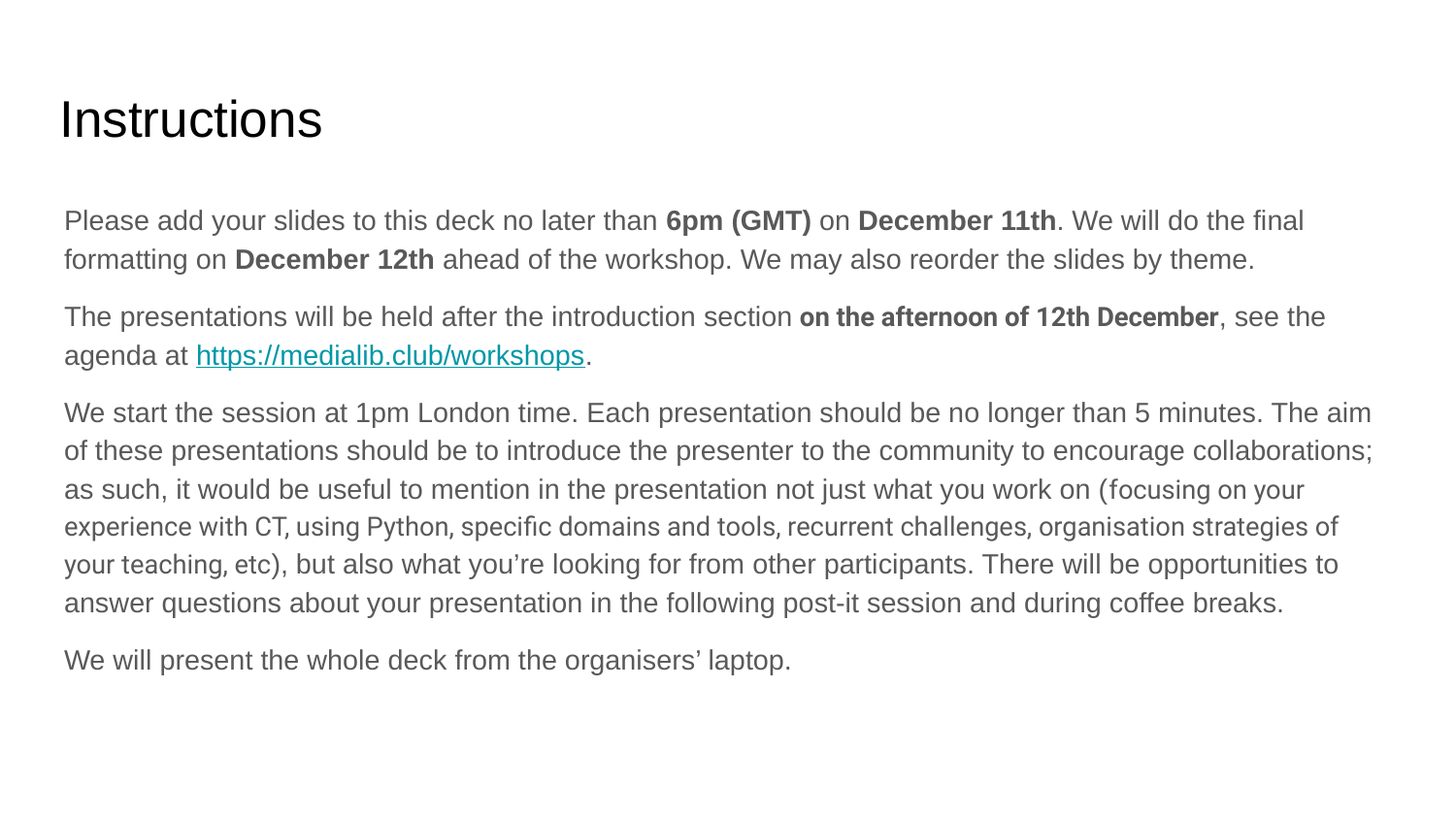

# Instructions
Please add your slides to this deck no later than 6pm (GMT) on December 11th. We will do the final formatting on December 12th ahead of the workshop. We may also reorder the slides by theme.
The presentations will be held after the introduction section on the afternoon of 12th December, see the agenda at https://medialib.club/workshops.
We start the session at 1pm London time. Each presentation should be no longer than 5 minutes. The aim of these presentations should be to introduce the presenter to the community to encourage collaborations; as such, it would be useful to mention in the presentation not just what you work on (focusing on your experience with CT, using Python, specific domains and tools, recurrent challenges, organisation strategies of your teaching, etc), but also what you’re looking for from other participants. There will be opportunities to answer questions about your presentation in the following post-it session and during coffee breaks.
We will present the whole deck from the organisers’ laptop.